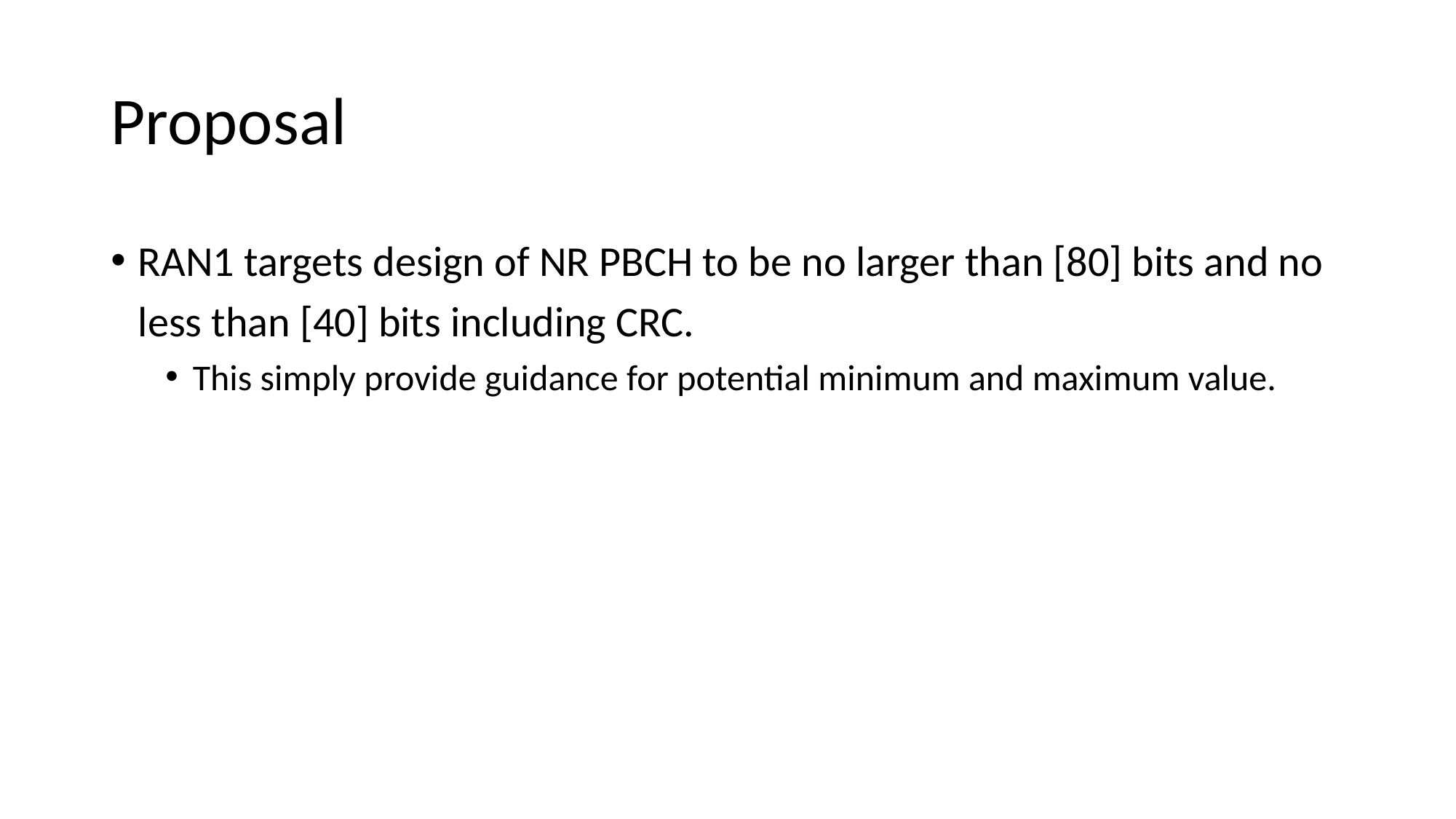

# Proposal
RAN1 targets design of NR PBCH to be no larger than [80] bits and no less than [40] bits including CRC.
This simply provide guidance for potential minimum and maximum value.